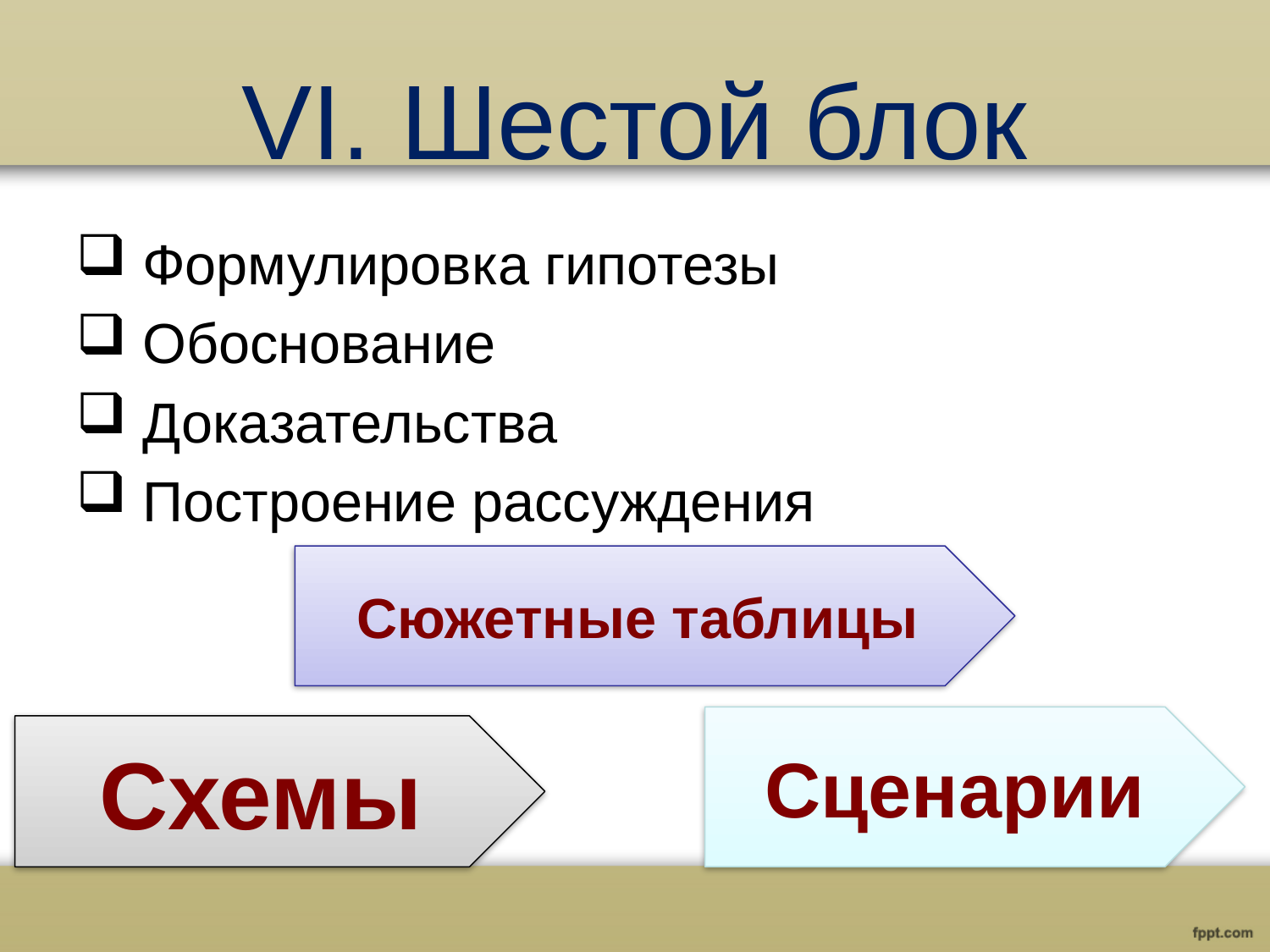

# VI. Шестой блок
 Формулировка гипотезы
 Обоснование
 Доказательства
 Построение рассуждения
Сюжетные таблицы
Сценарии
Схемы